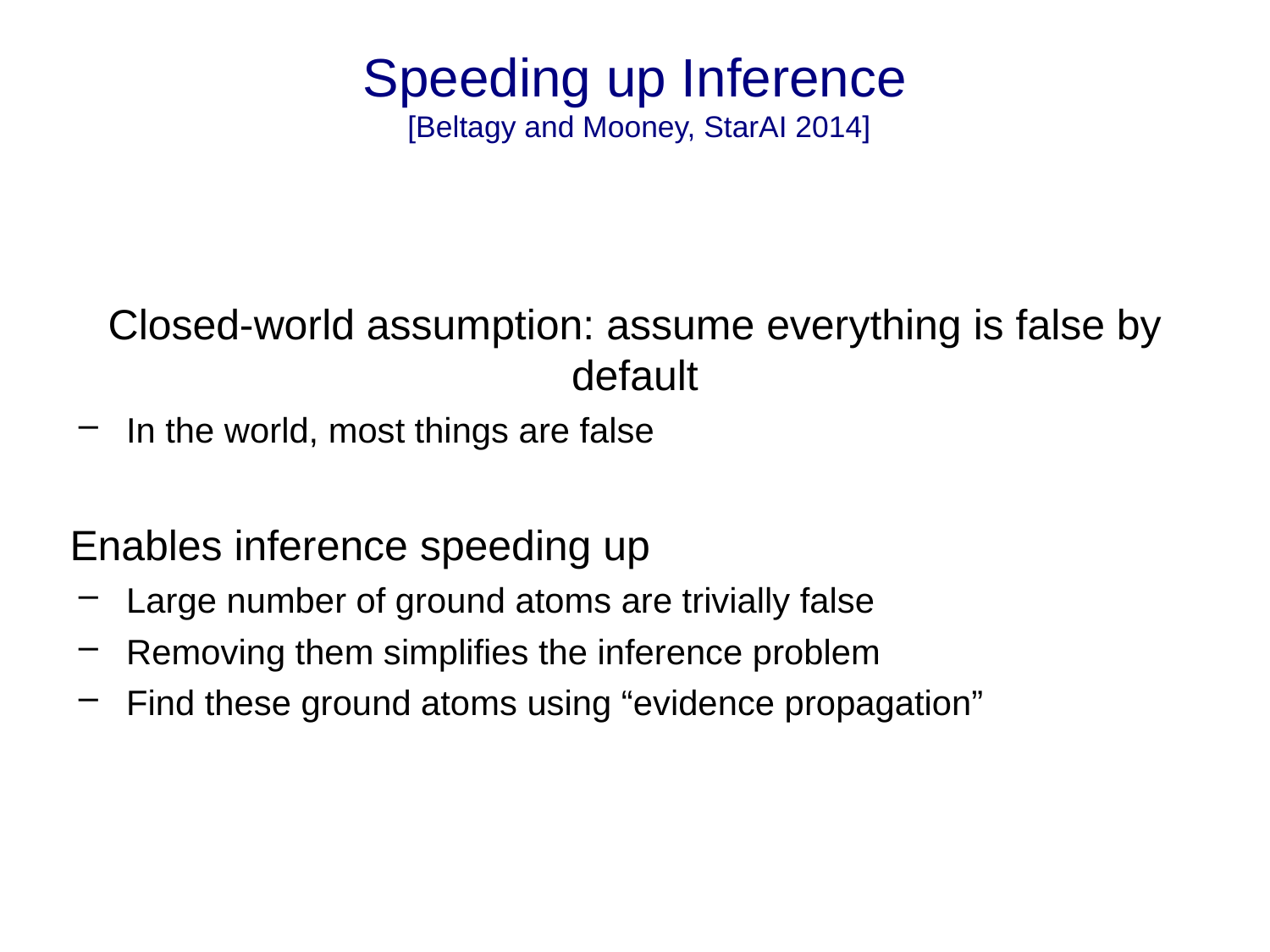

# Speeding up Inference [Beltagy and Mooney, StarAI 2014]
Closed-world assumption: assume everything is false by default
In the world, most things are false

Enables inference speeding up
Large number of ground atoms are trivially false
Removing them simplifies the inference problem
Find these ground atoms using “evidence propagation”
49